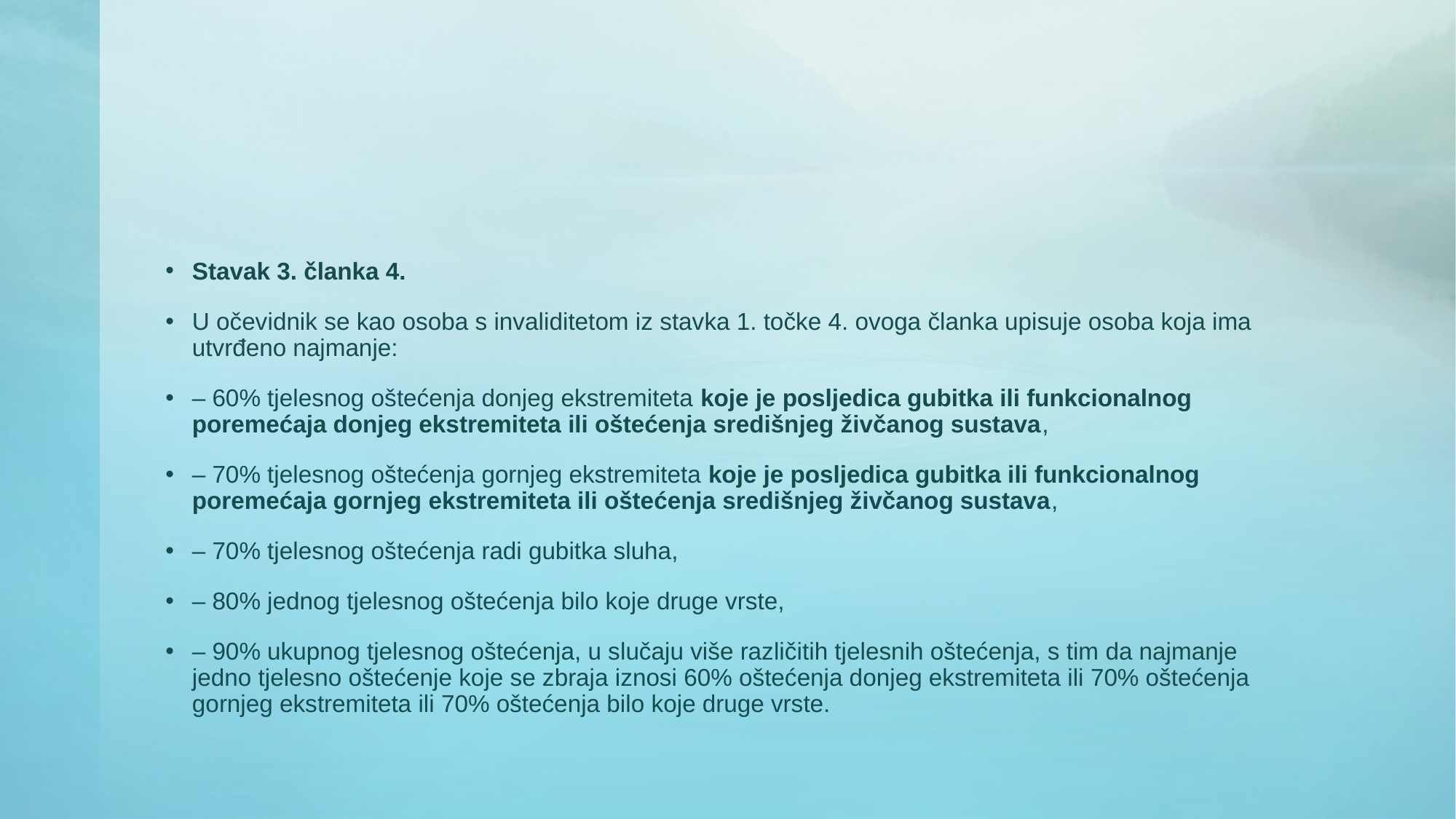

#

Stavak 3. članka 4.
U očevidnik se kao osoba s invaliditetom iz stavka 1. točke 4. ovoga članka upisuje osoba koja ima utvrđeno najmanje:
– 60% tjelesnog oštećenja donjeg ekstremiteta koje je posljedica gubitka ili funkcionalnog poremećaja donjeg ekstremiteta ili oštećenja središnjeg živčanog sustava,
– 70% tjelesnog oštećenja gornjeg ekstremiteta koje je posljedica gubitka ili funkcionalnog poremećaja gornjeg ekstremiteta ili oštećenja središnjeg živčanog sustava,
– 70% tjelesnog oštećenja radi gubitka sluha,
– 80% jednog tjelesnog oštećenja bilo koje druge vrste,
– 90% ukupnog tjelesnog oštećenja, u slučaju više različitih tjelesnih oštećenja, s tim da najmanje jedno tjelesno oštećenje koje se zbraja iznosi 60% oštećenja donjeg ekstremiteta ili 70% oštećenja gornjeg ekstremiteta ili 70% oštećenja bilo koje druge vrste.